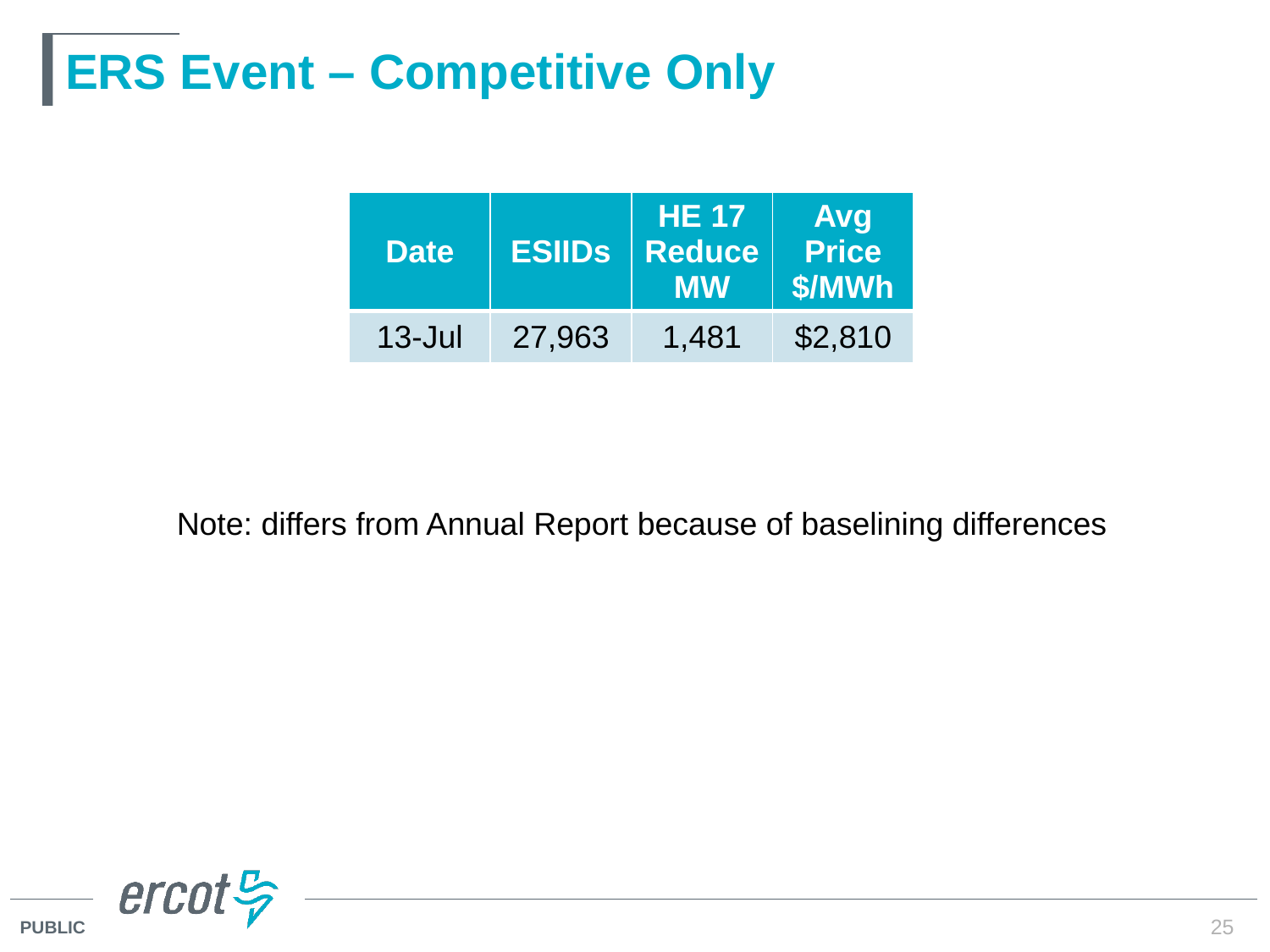

# ERS Event – Competitive Only
| Date | ESIIDs | HE 17 Reduce MW | Avg Price $/MWh |
| --- | --- | --- | --- |
| 13-Jul | 27,963 | 1,481 | $2,810 |
Note: differs from Annual Report because of baselining differences
25